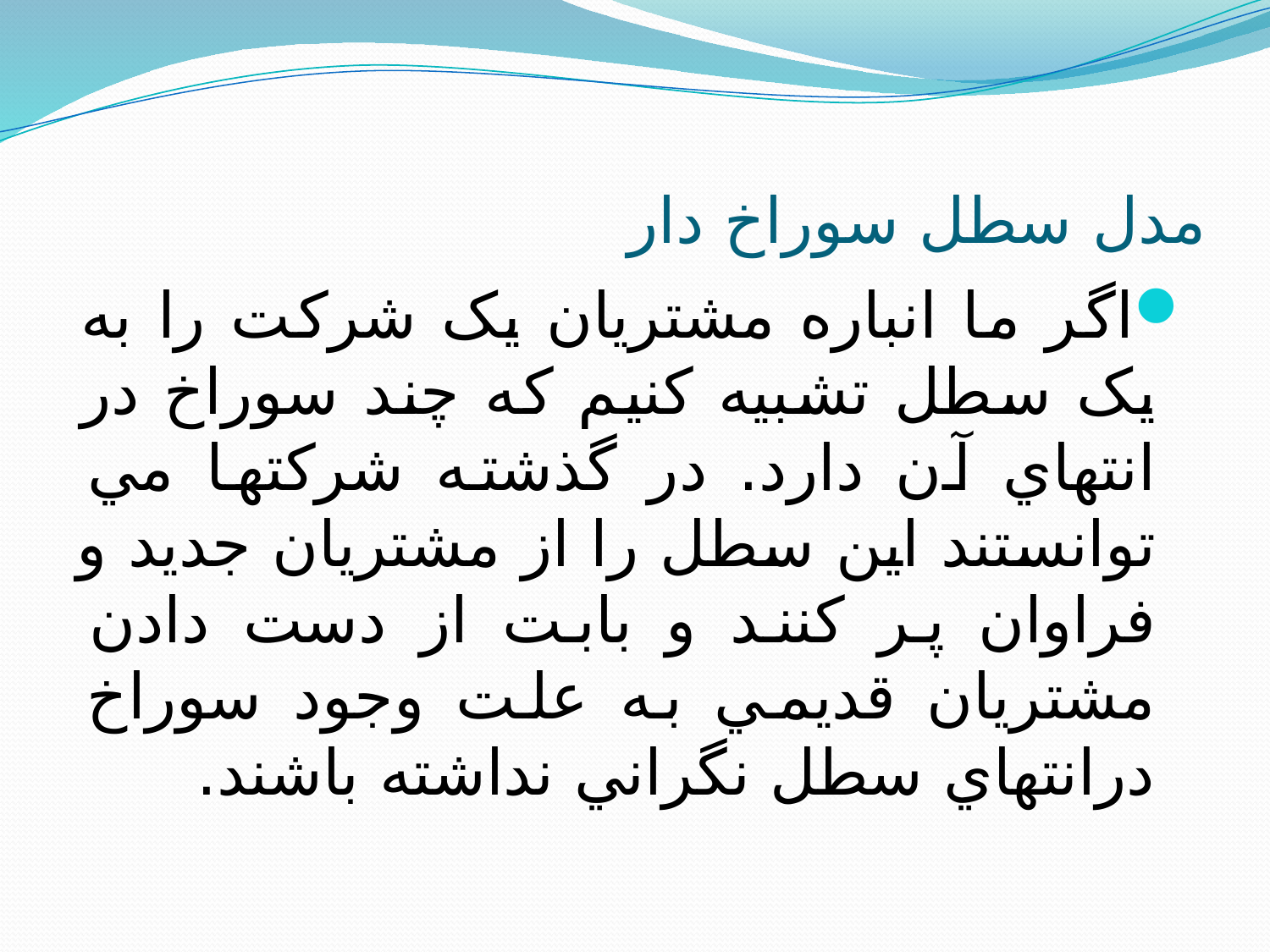

# مدل سطل سوراخ دار
اگر ما انباره مشتريان يک شرکت را به يک سطل تشبيه کنيم که چند سوراخ در انتهاي آن دارد. در گذشته شرکتها مي توانستند اين سطل را از مشتريان جديد و فراوان پر کنند و بابت از دست دادن مشتريان قديمي به علت وجود سوراخ درانتهاي سطل نگراني نداشته باشند.